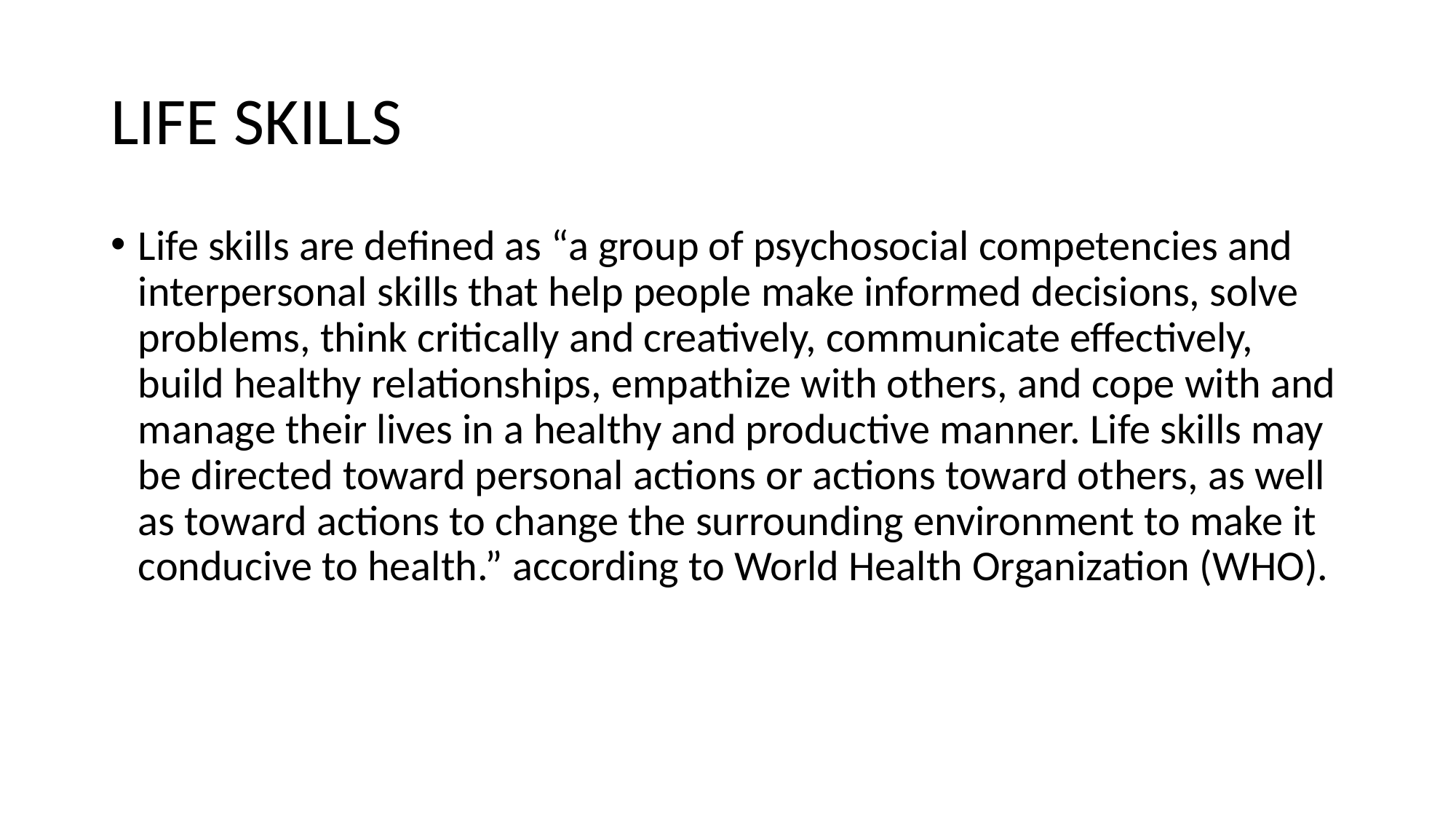

# LIFE SKILLS
Life skills are defined as “a group of psychosocial competencies and interpersonal skills that help people make informed decisions, solve problems, think critically and creatively, communicate effectively, build healthy relationships, empathize with others, and cope with and manage their lives in a healthy and productive manner. Life skills may be directed toward personal actions or actions toward others, as well as toward actions to change the surrounding environment to make it conducive to health.” according to World Health Organization (WHO).